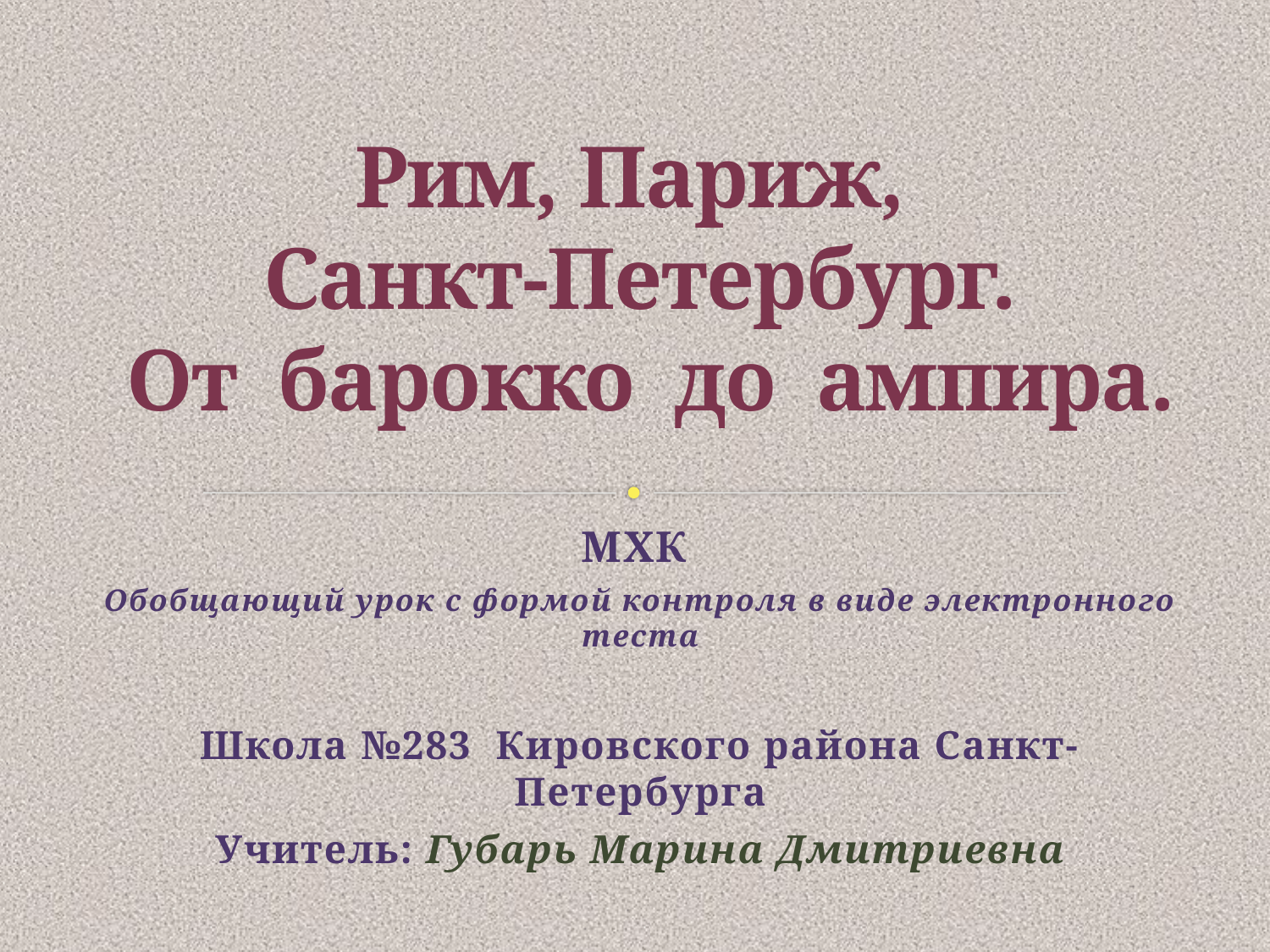

# Рим, Париж, Санкт-Петербург. От  барокко  до  ампира.
МХК
Обобщающий урок с формой контроля в виде электронного теста

Школа №283  Кировского района Санкт-Петербурга
Учитель: Губарь Марина Дмитриевна